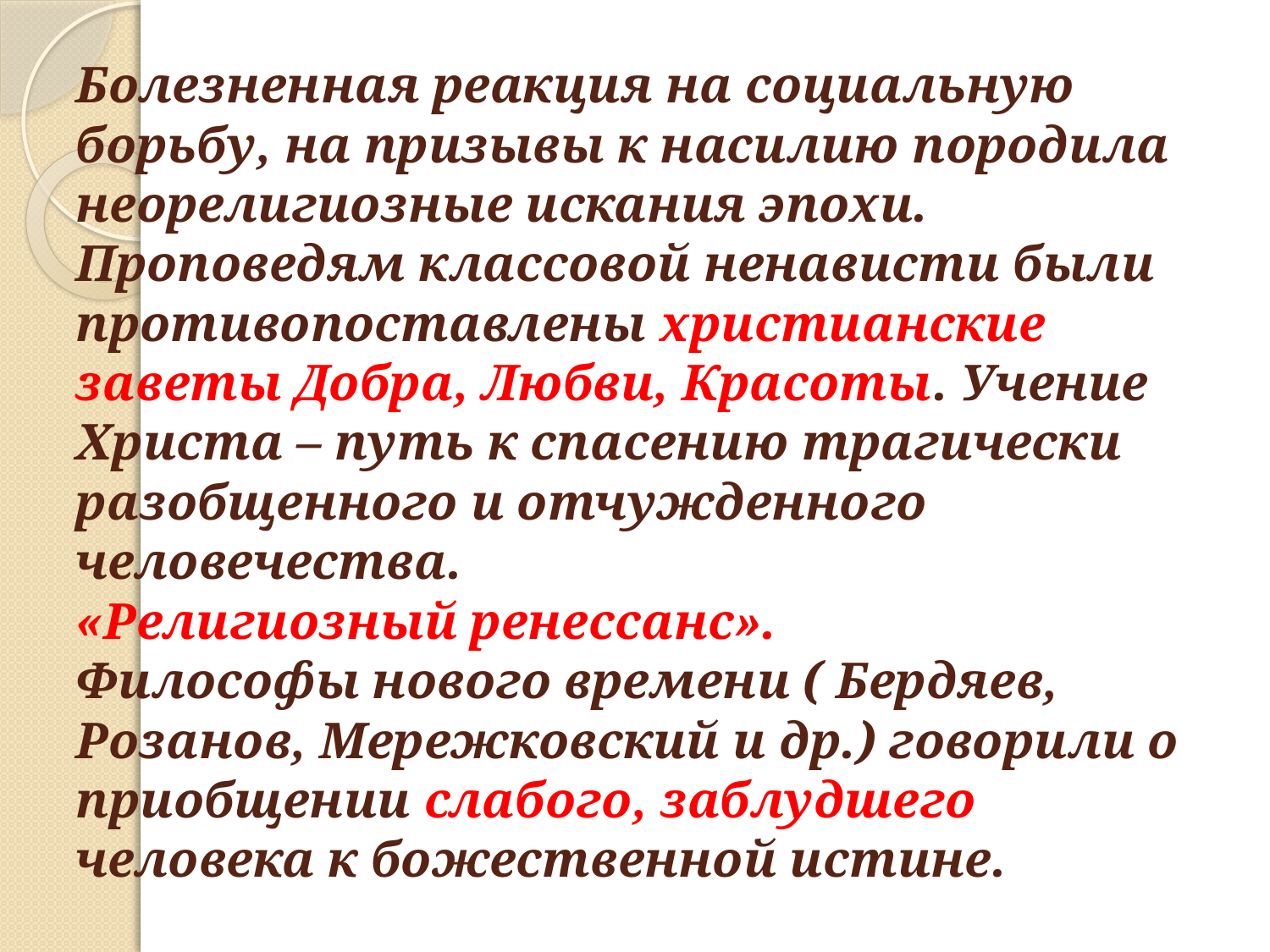

# Болезненная реакция на социальную борьбу, на призывы к насилию породила неорелигиозные искания эпохи. Проповедям классовой ненависти были противопоставлены христианские заветы Добра, Любви, Красоты. Учение  Христа – путь к спасению трагически разобщенного и отчужденного  человечества. «Религиозный ренессанс». Философы нового времени ( Бердяев, Розанов, Мережковский и др.) говорили о приобщении слабого, заблудшего человека к божественной истине.